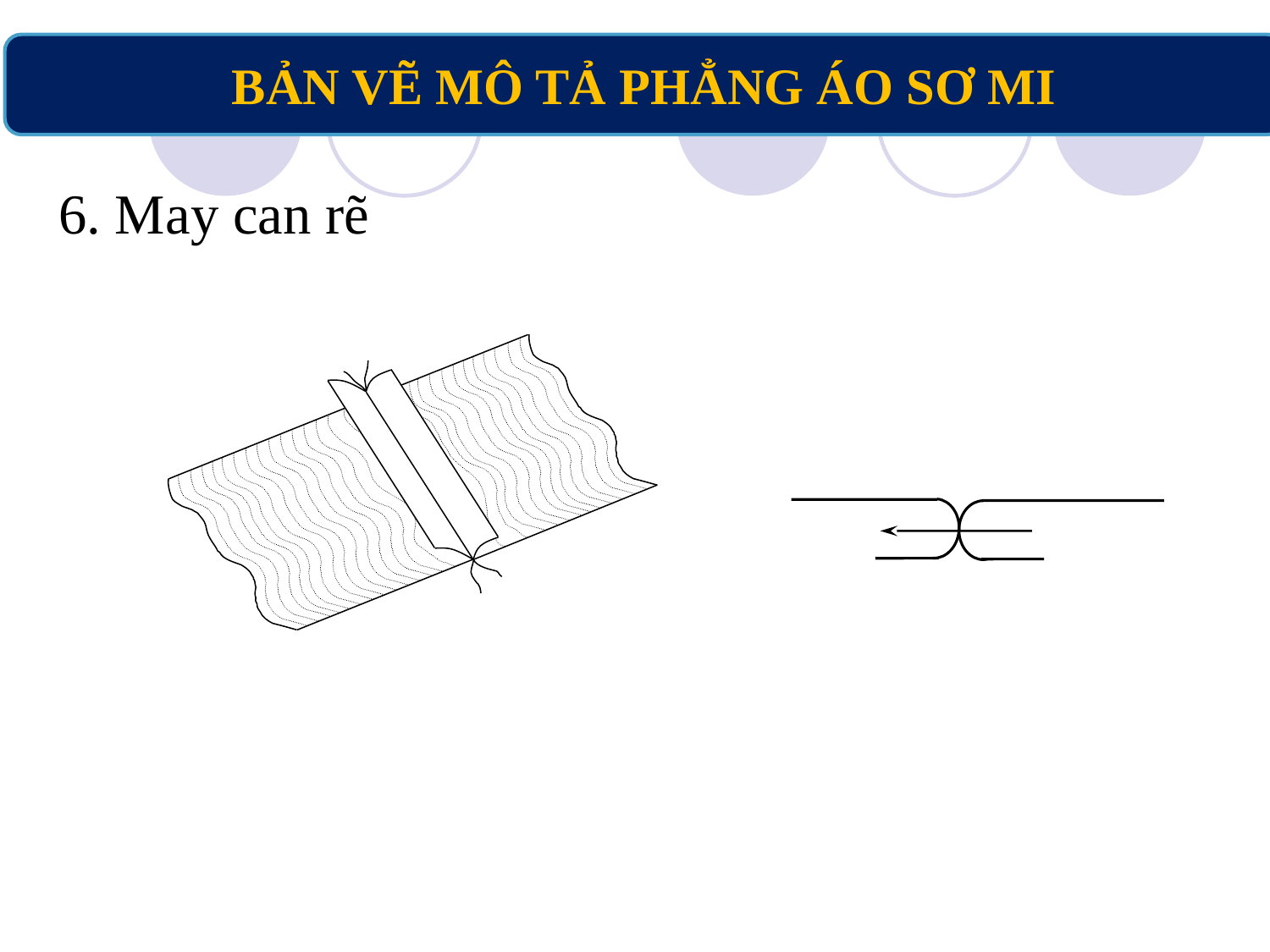

BẢN VẼ MÔ TẢ PHẲNG ÁO SƠ MI

6. May can rẽ